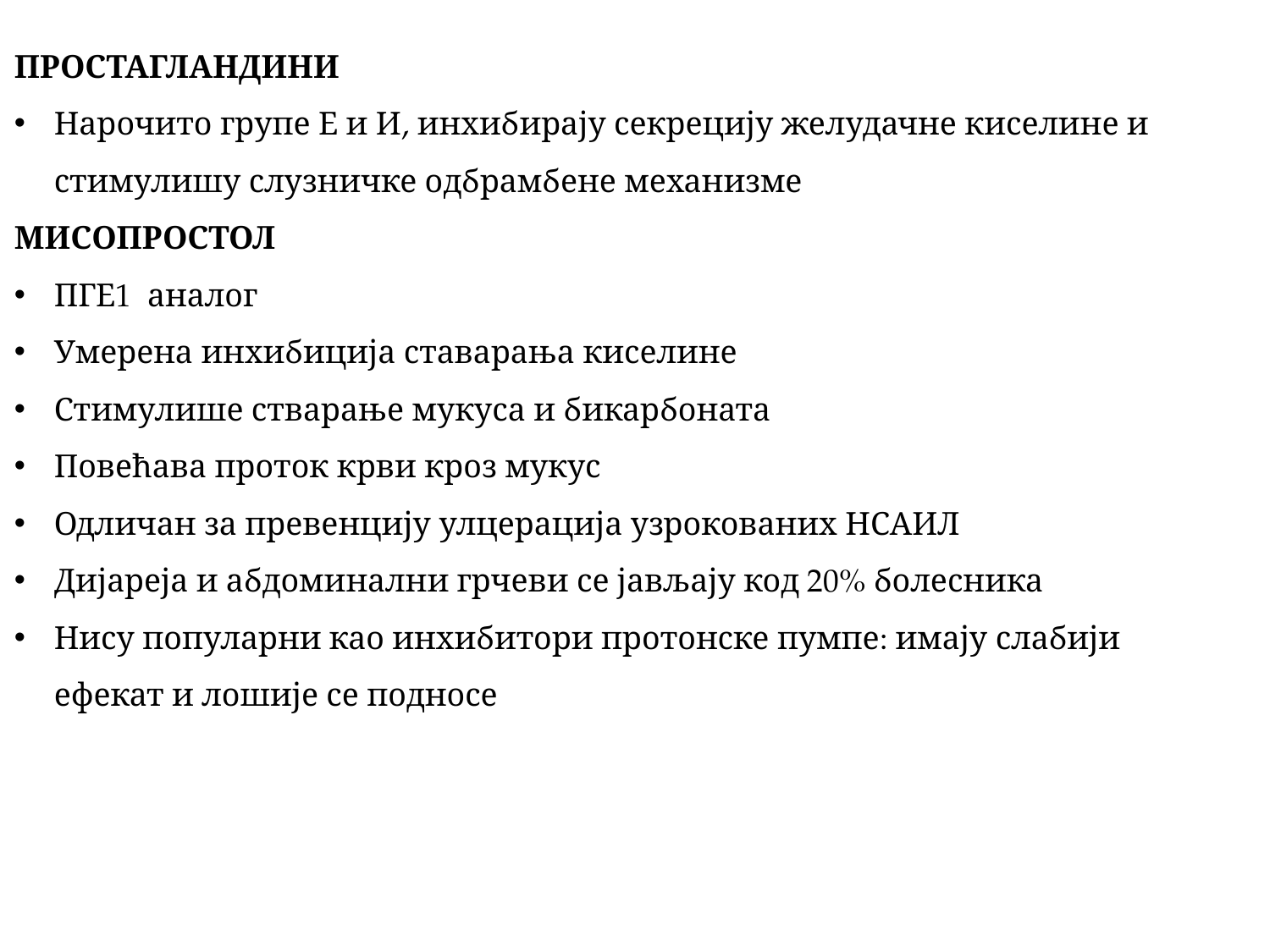

ПРОСТАГЛАНДИНИ
Нарочито групе Е и И, инхибирају секрецију желудачне киселине и стимулишу слузничке одбрамбене механизме
МИСОПРОСТОЛ
ПГЕ1  аналог
Умерена инхибиција ставарања киселине
Стимулише стварање мукуса и бикарбоната
Повећава проток крви кроз мукус
Одличан за превенцију улцерација узрокованих НСАИЛ
Дијареја и абдоминални грчеви се јављају код 20% болесника
Нису популарни као инхибитори протонске пумпе: имају слабији ефекат и лошије се подносе